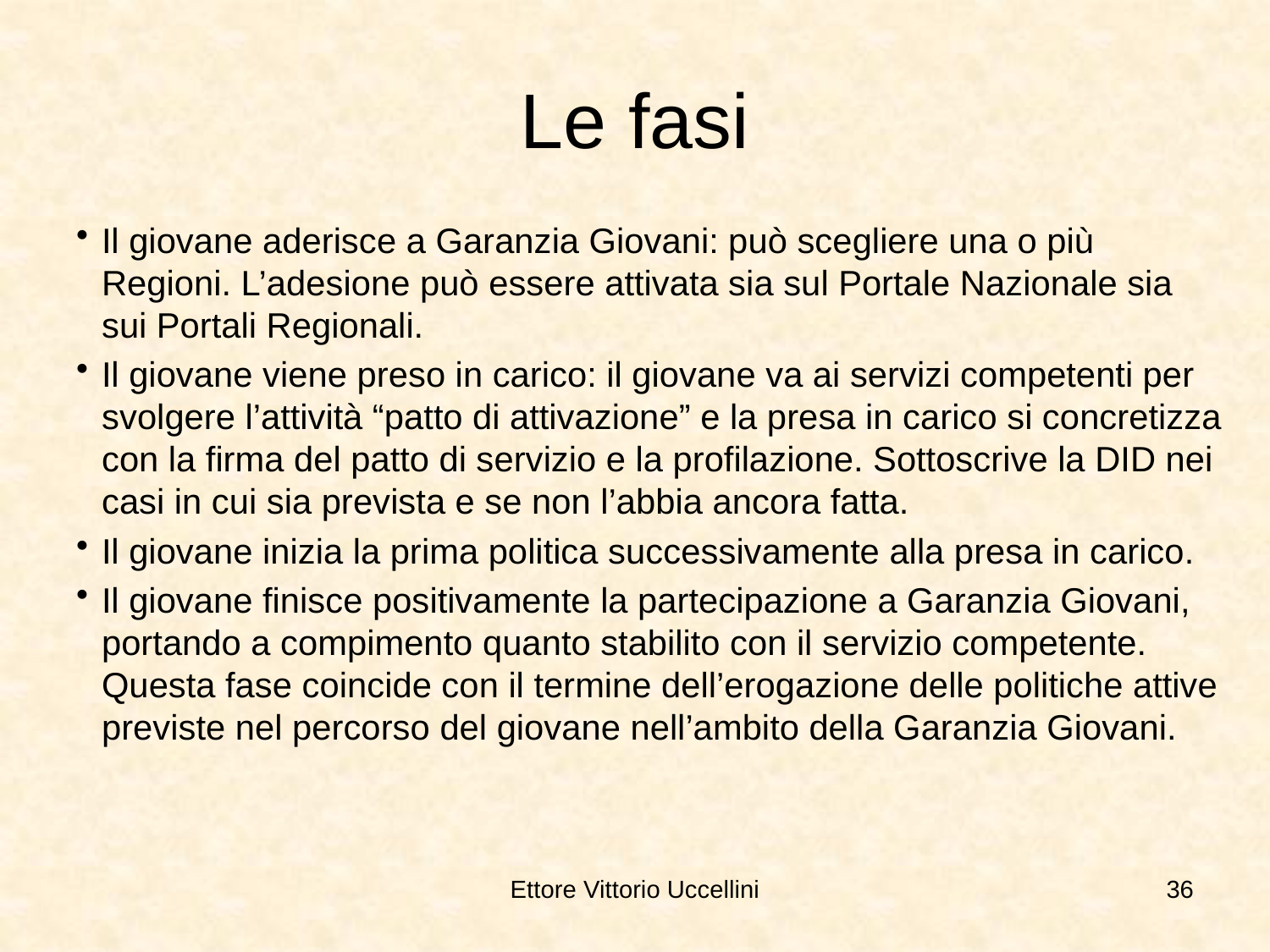

# Le fasi
Il giovane aderisce a Garanzia Giovani: può scegliere una o più Regioni. L’adesione può essere attivata sia sul Portale Nazionale sia sui Portali Regionali.
Il giovane viene preso in carico: il giovane va ai servizi competenti per svolgere l’attività “patto di attivazione” e la presa in carico si concretizza con la firma del patto di servizio e la profilazione. Sottoscrive la DID nei casi in cui sia prevista e se non l’abbia ancora fatta.
Il giovane inizia la prima politica successivamente alla presa in carico.
Il giovane finisce positivamente la partecipazione a Garanzia Giovani, portando a compimento quanto stabilito con il servizio competente. Questa fase coincide con il termine dell’erogazione delle politiche attive previste nel percorso del giovane nell’ambito della Garanzia Giovani.

Ettore Vittorio Uccellini
36